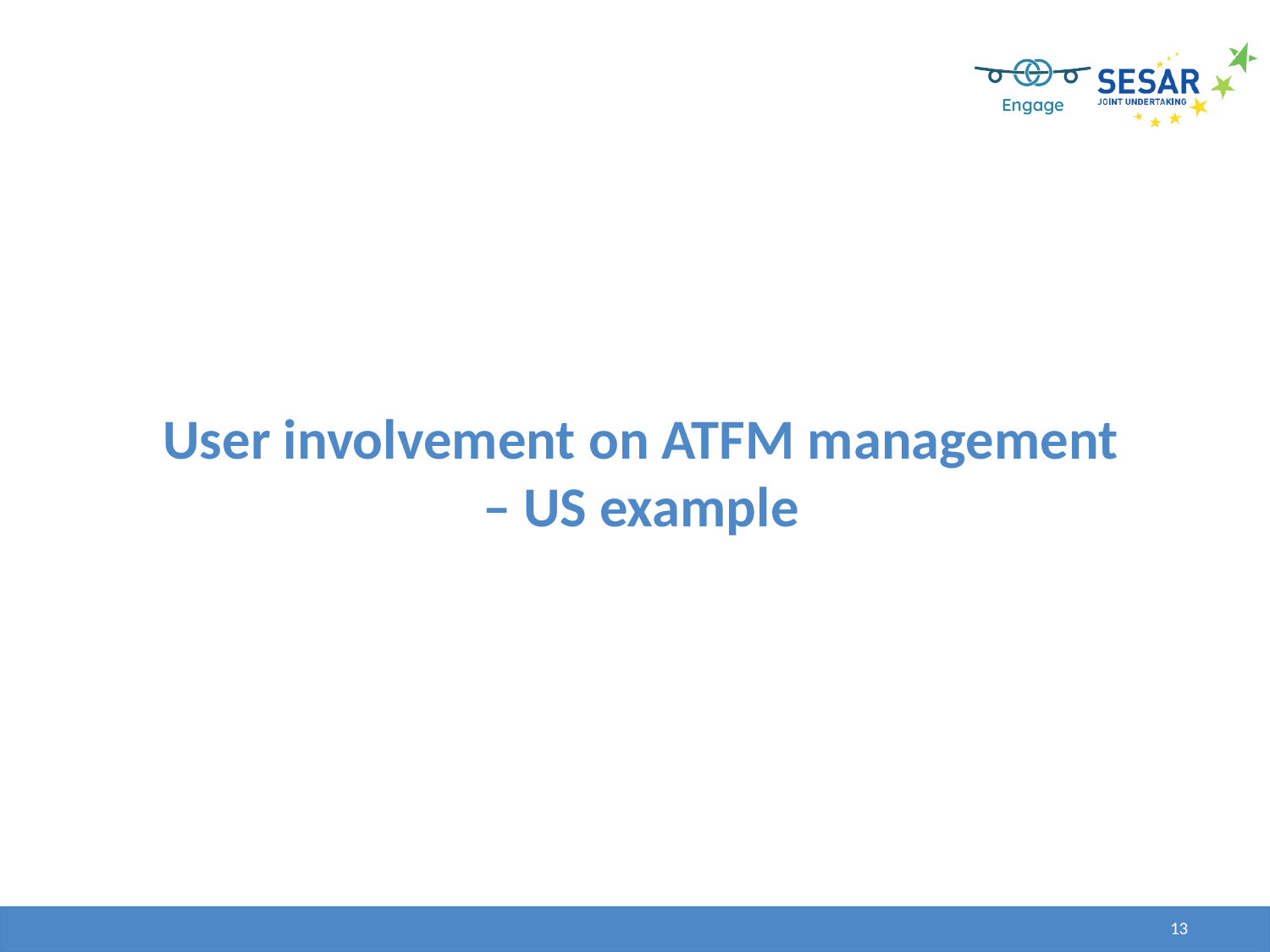

# User involvement on ATFM management – US example
13